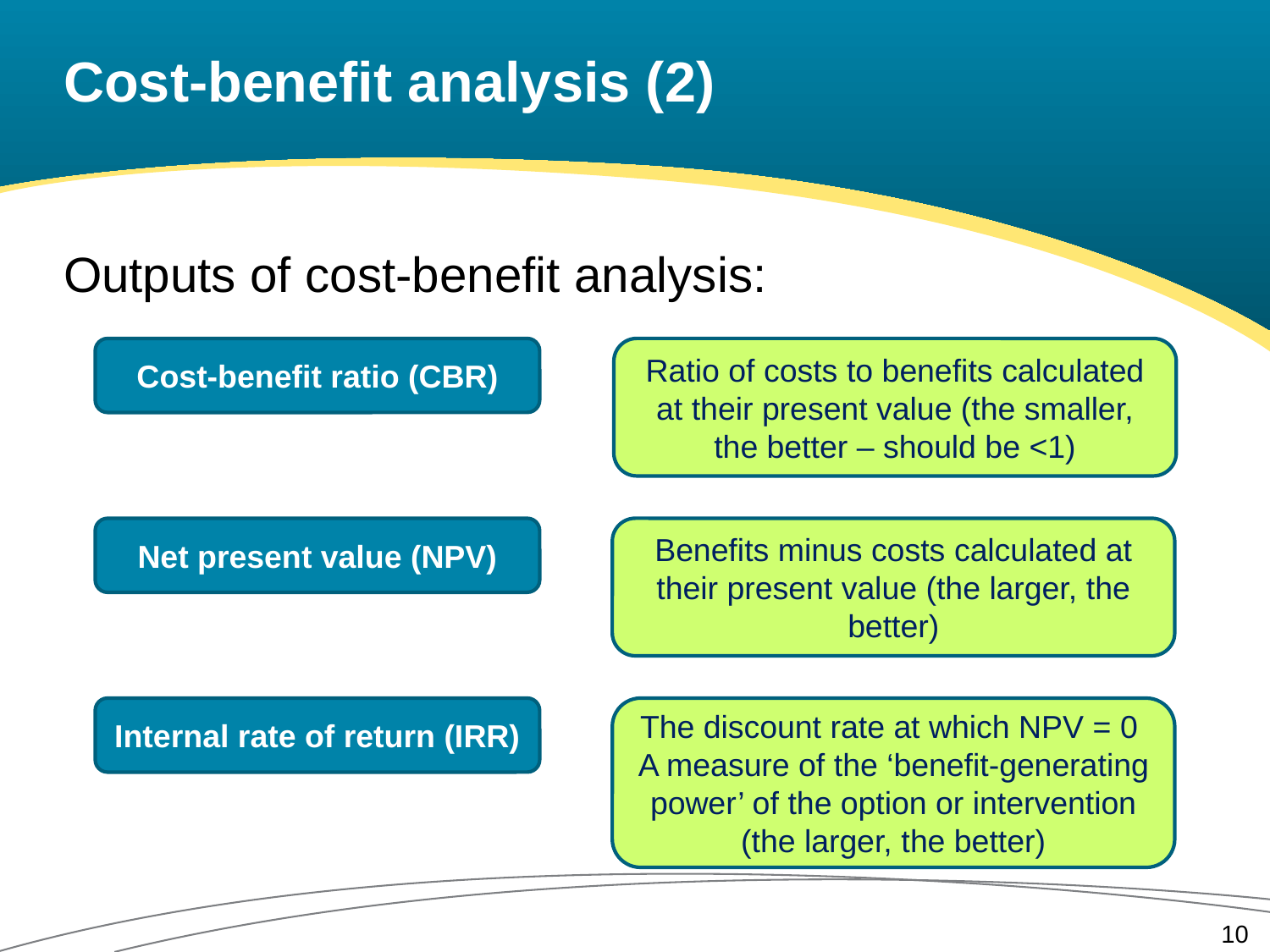

# Cost-benefit analysis (2)
Outputs of cost-benefit analysis:
Cost-benefit ratio (CBR)
Ratio of costs to benefits calculated at their present value (the smaller, the better – should be <1)
Net present value (NPV)
Benefits minus costs calculated at their present value (the larger, the better)
Internal rate of return (IRR)
The discount rate at which NPV = 0
A measure of the ‘benefit-generating power’ of the option or intervention (the larger, the better)
10